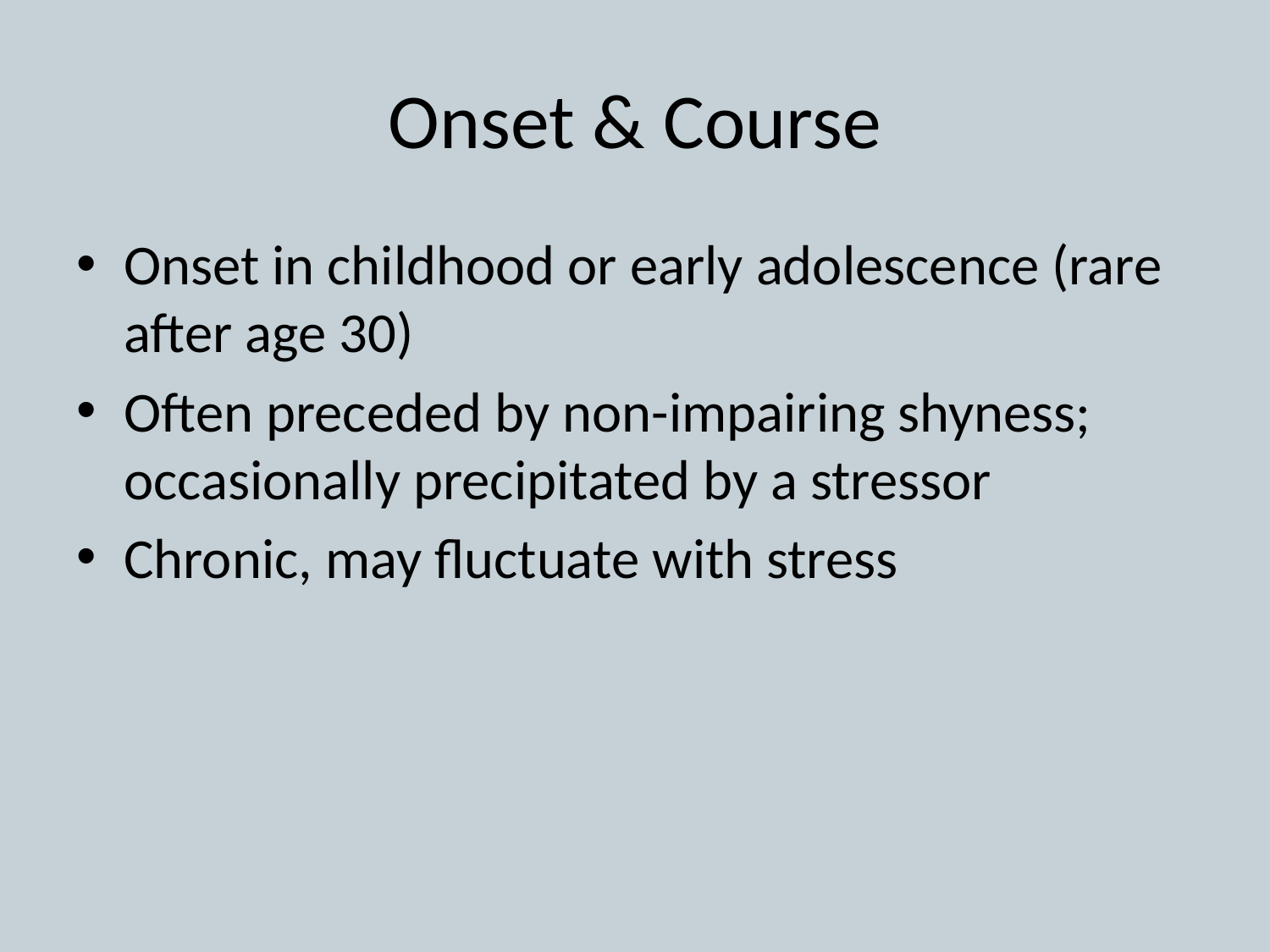

# Onset & Course
Onset in childhood or early adolescence (rare after age 30)
Often preceded by non-impairing shyness; occasionally precipitated by a stressor
Chronic, may fluctuate with stress